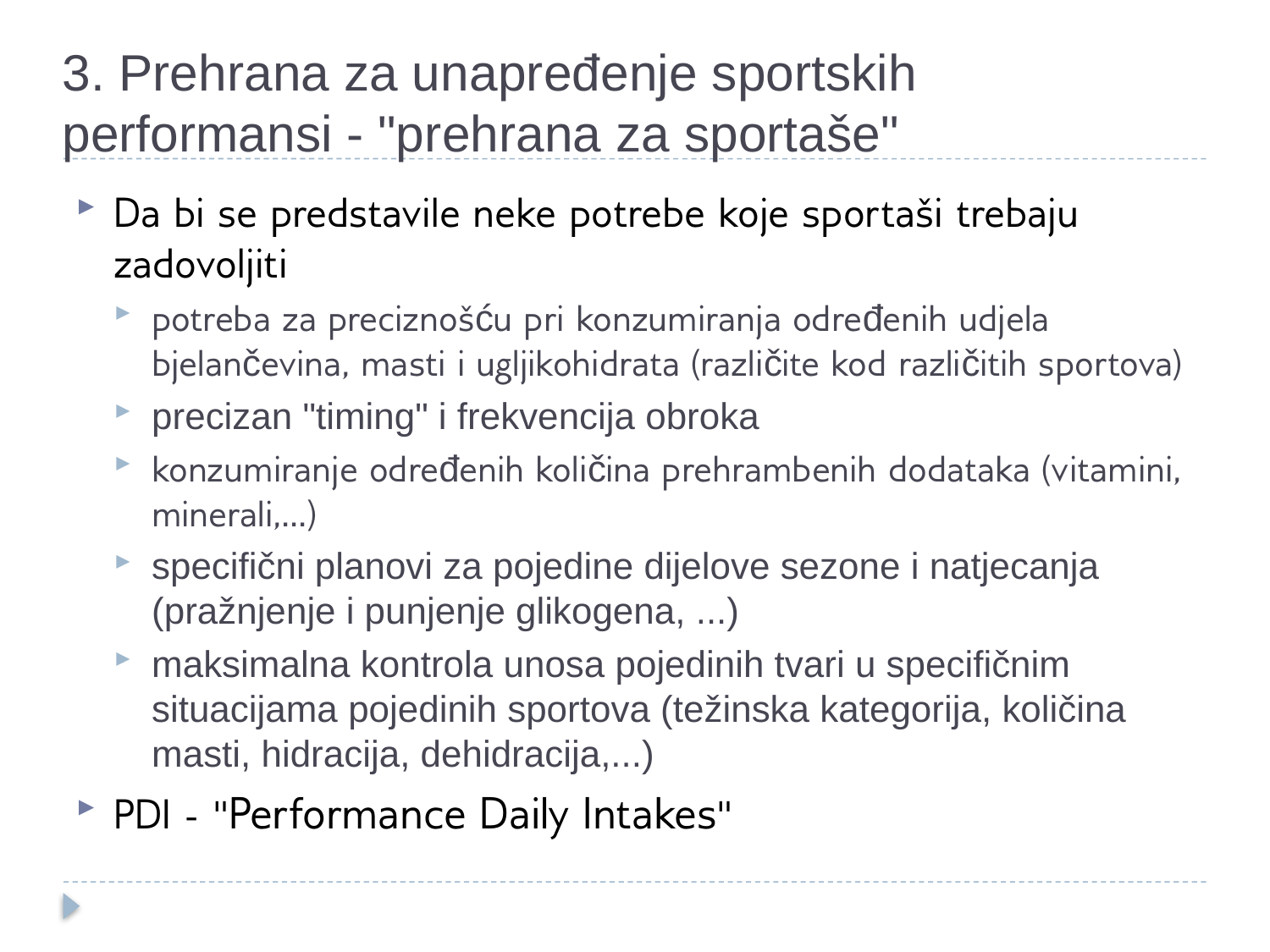

# 3. Prehrana za unapređenje sportskih performansi - "prehrana za sportaše"
Da bi se predstavile neke potrebe koje sportaši trebaju zadovoljiti
potreba za preciznošću pri konzumiranja određenih udjela bjelančevina, masti i ugljikohidrata (različite kod različitih sportova)
precizan "timing" i frekvencija obroka
konzumiranje određenih količina prehrambenih dodataka (vitamini, minerali,...)
specifični planovi za pojedine dijelove sezone i natjecanja (pražnjenje i punjenje glikogena, ...)
maksimalna kontrola unosa pojedinih tvari u specifičnim situacijama pojedinih sportova (težinska kategorija, količina masti, hidracija, dehidracija,...)
PDI - "Performance Daily Intakes"